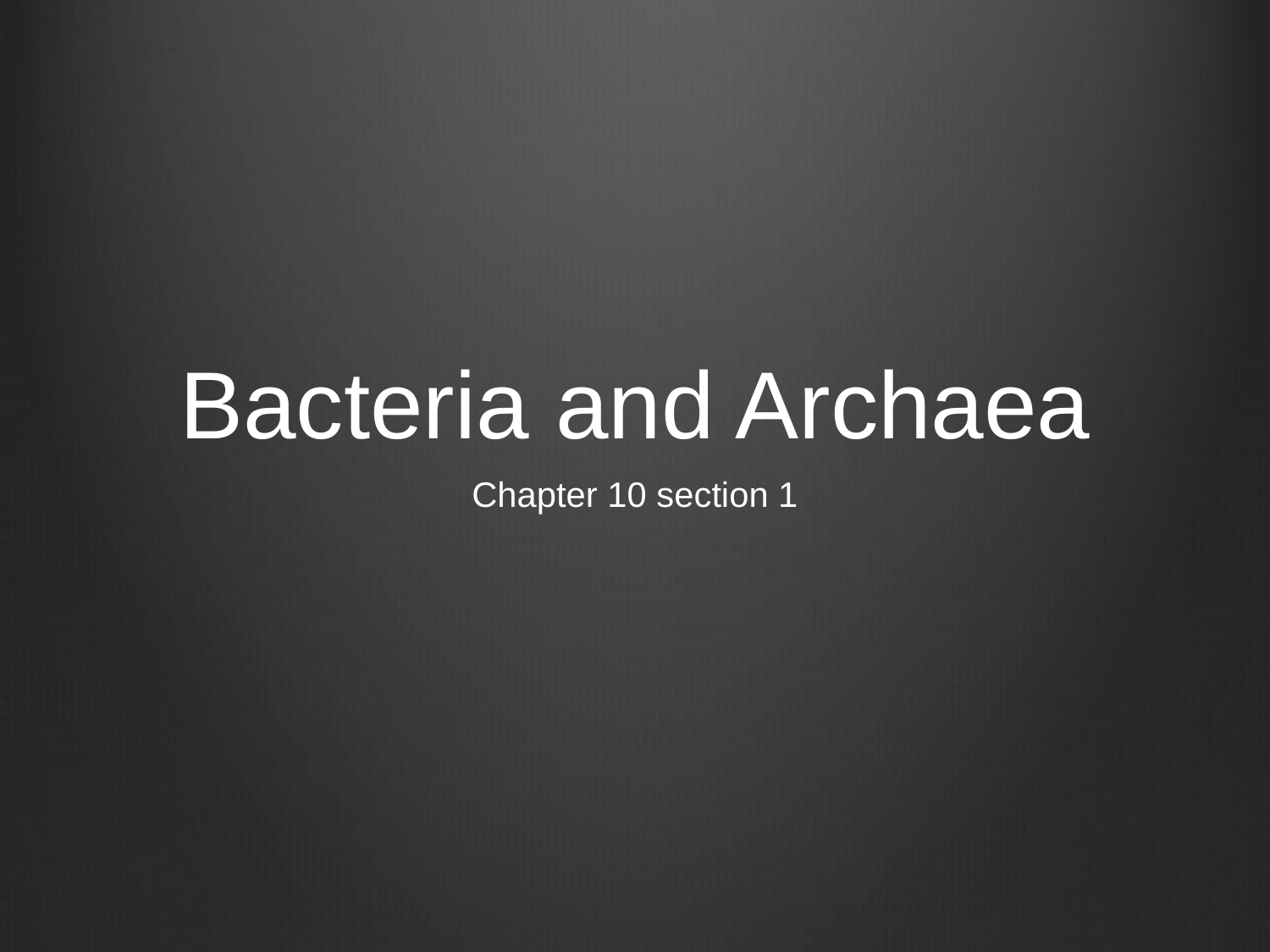

# Bacteria and Archaea
Chapter 10 section 1